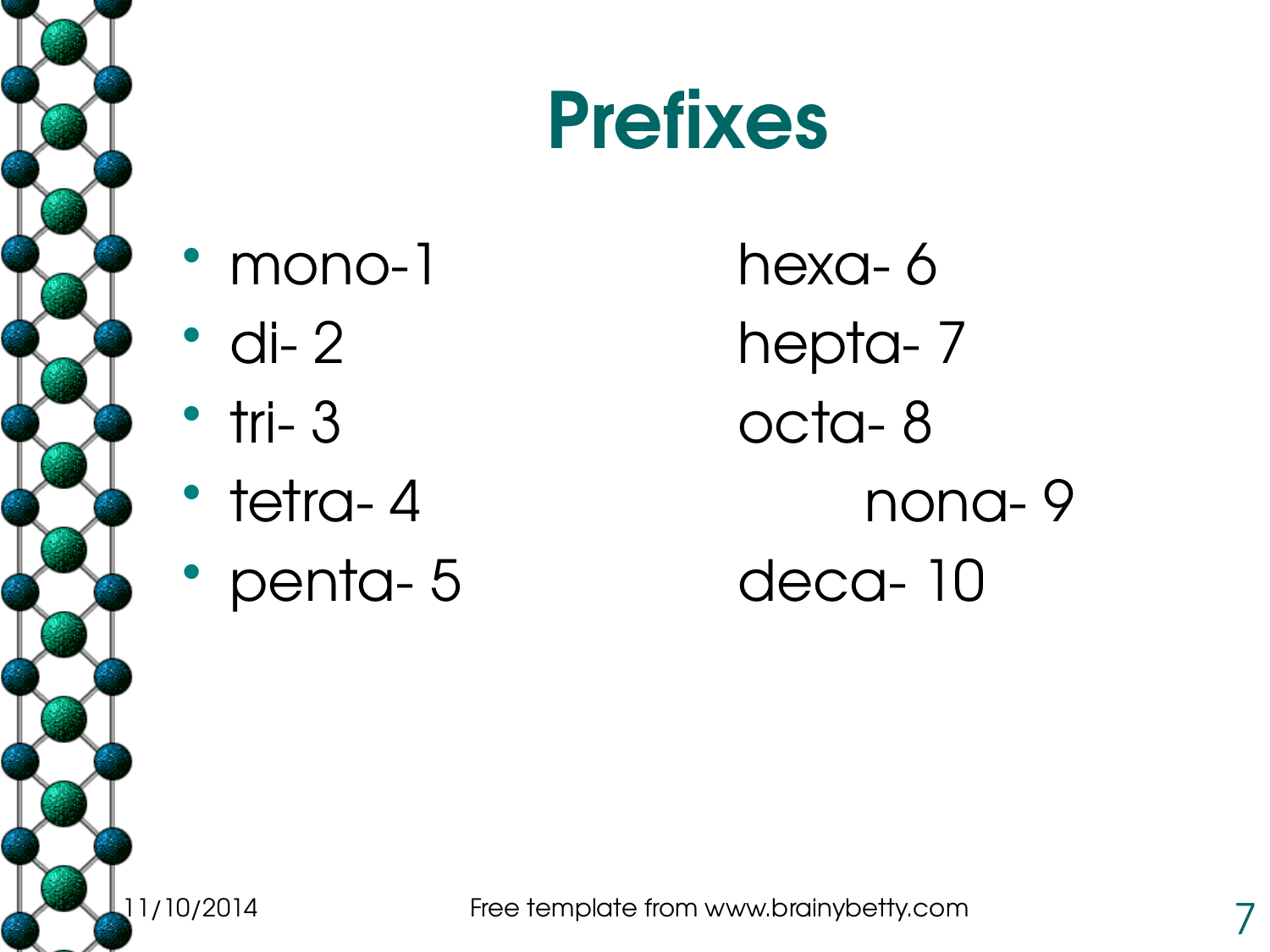

# Prefixes
mono-1			hexa- 6
di- 2				hepta- 7
tri- 3				octa- 8
tetra- 4				nona- 9
penta- 5			deca- 10

11/10/2014
Free template from www.brainybetty.com
7